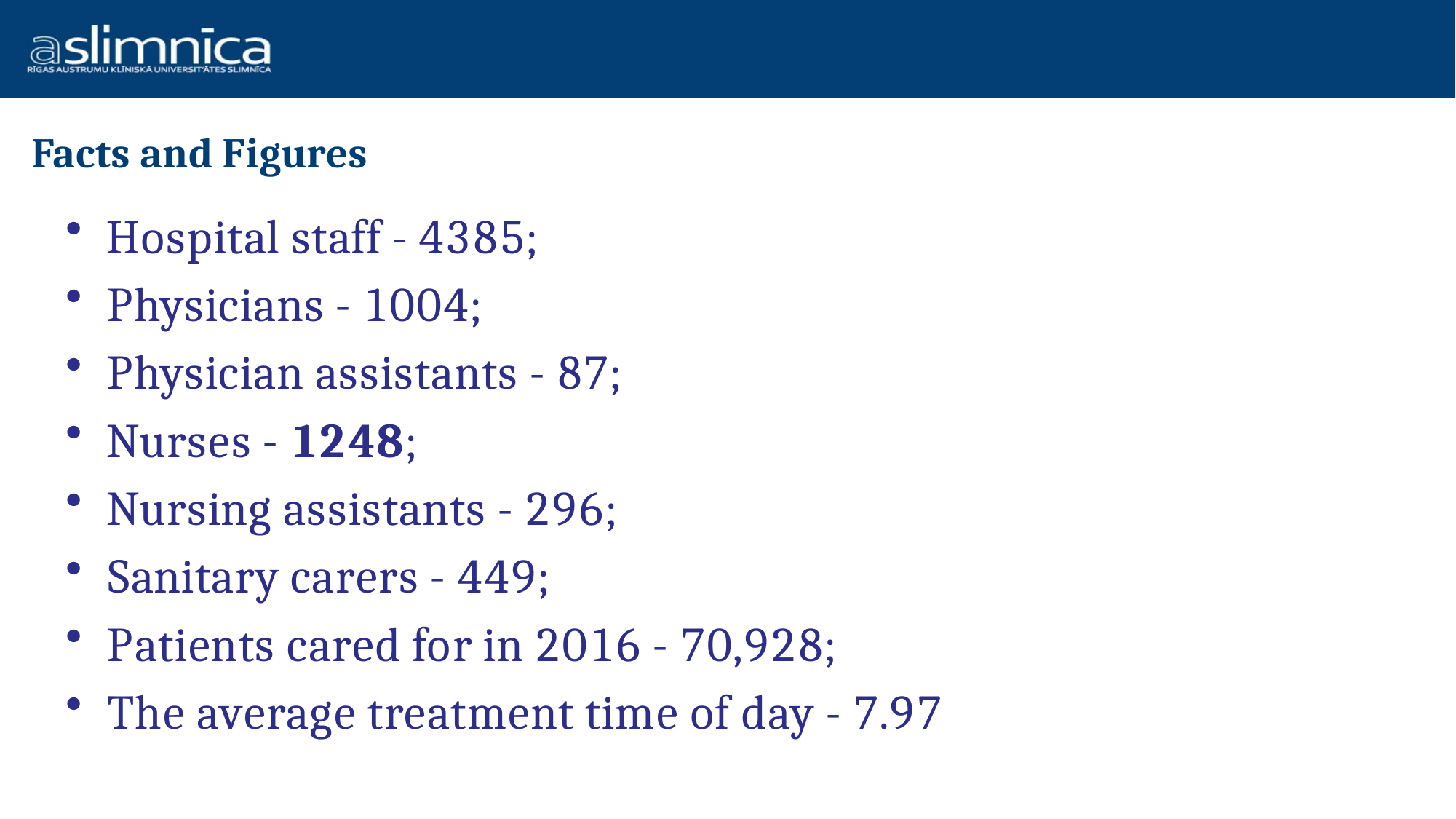

# Facts and Figures
Hospital staff - 4385;
Physicians - 1004;
Physician assistants - 87;
Nurses - 1248;
Nursing assistants - 296;
Sanitary carers - 449;
Patients cared for in 2016 - 70,928;
The average treatment time of day - 7.97